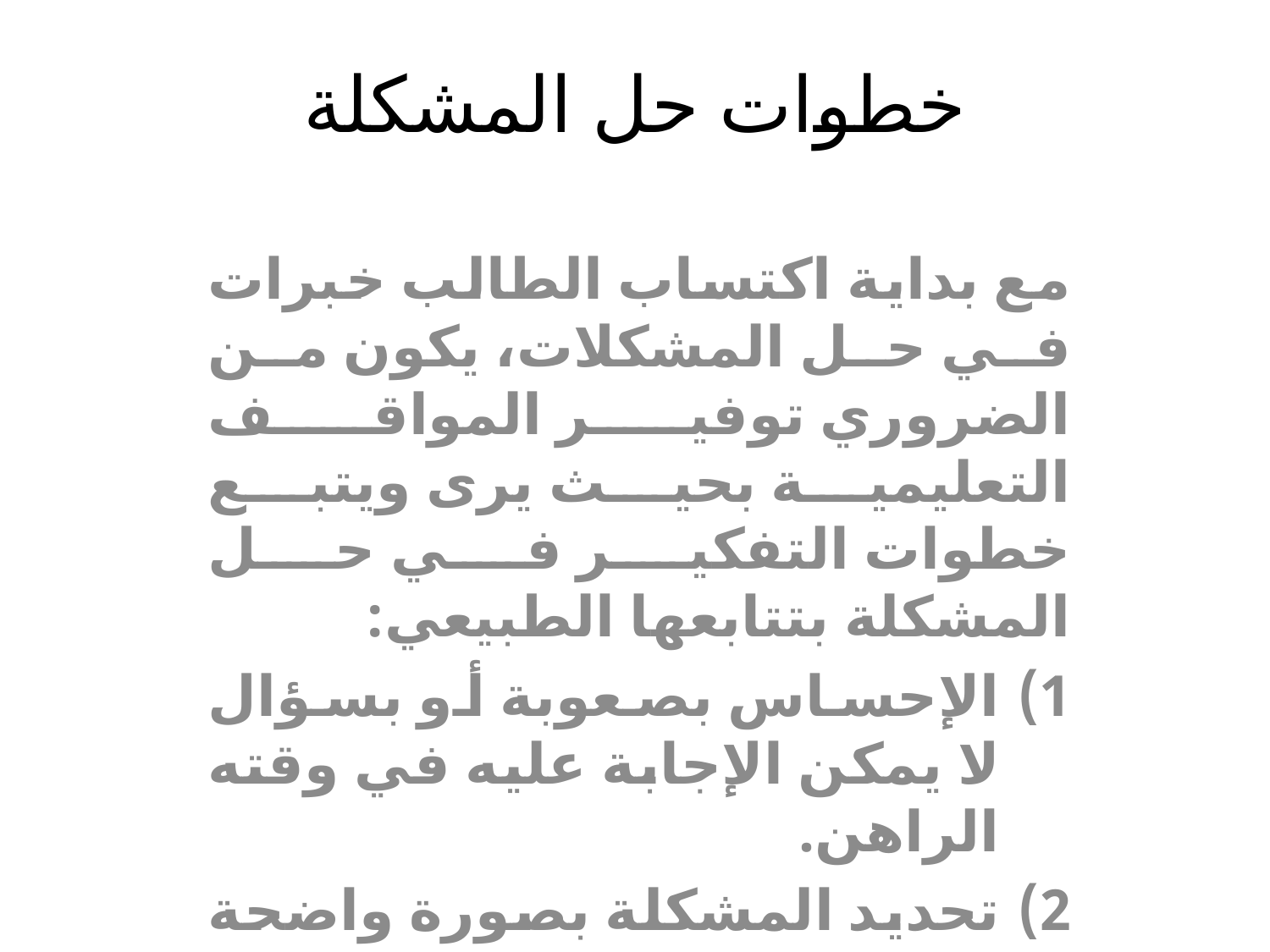

# خطوات حل المشكلة
مع بداية اكتساب الطالب خبرات في حل المشكلات، يكون من الضروري توفير المواقف التعليمية بحيث يرى ويتبع خطوات التفكير في حل المشكلة بتتابعها الطبيعي:
الإحساس بصعوبة أو بسؤال لا يمكن الإجابة عليه في وقته الراهن.
تحديد المشكلة بصورة واضحة عن طريق تحليلها.